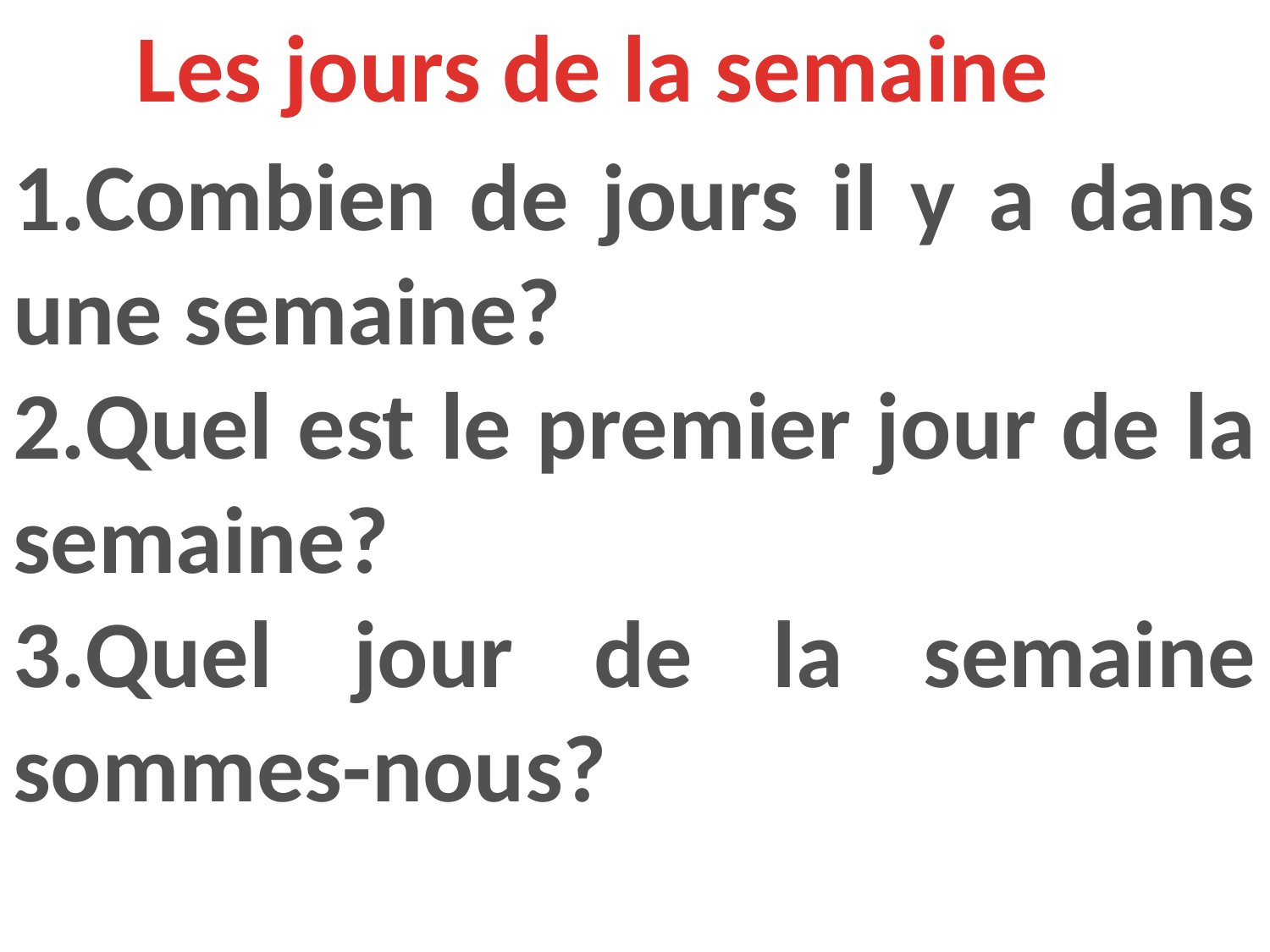

Les jours de la semaine
1.Combien de jours il y a dans une semaine?
2.Quel est le premier jour de la semaine?
3.Quel jour de la semaine sommes-nous?
#